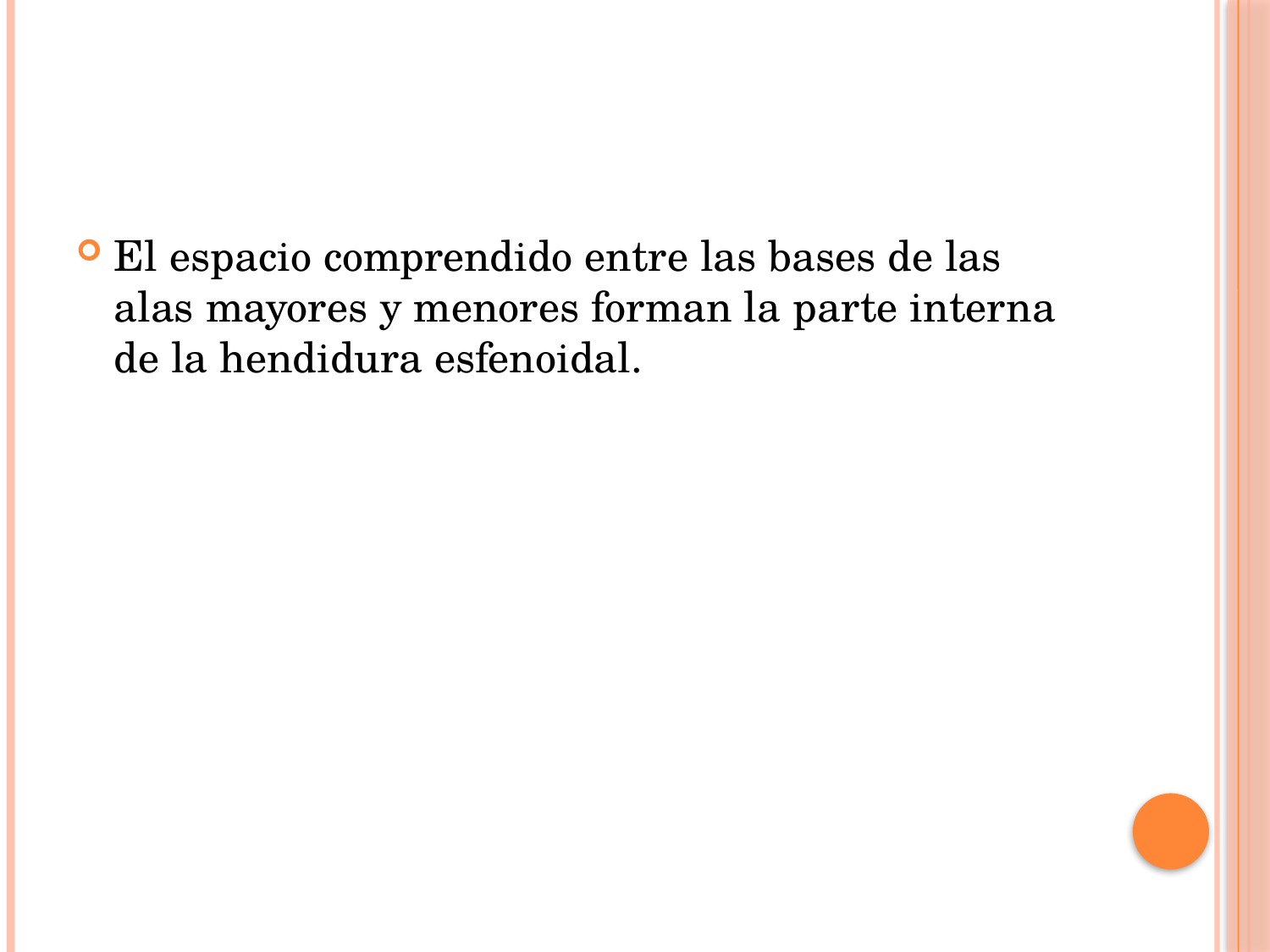

#
El espacio comprendido entre las bases de las alas mayores y menores forman la parte interna de la hendidura esfenoidal.